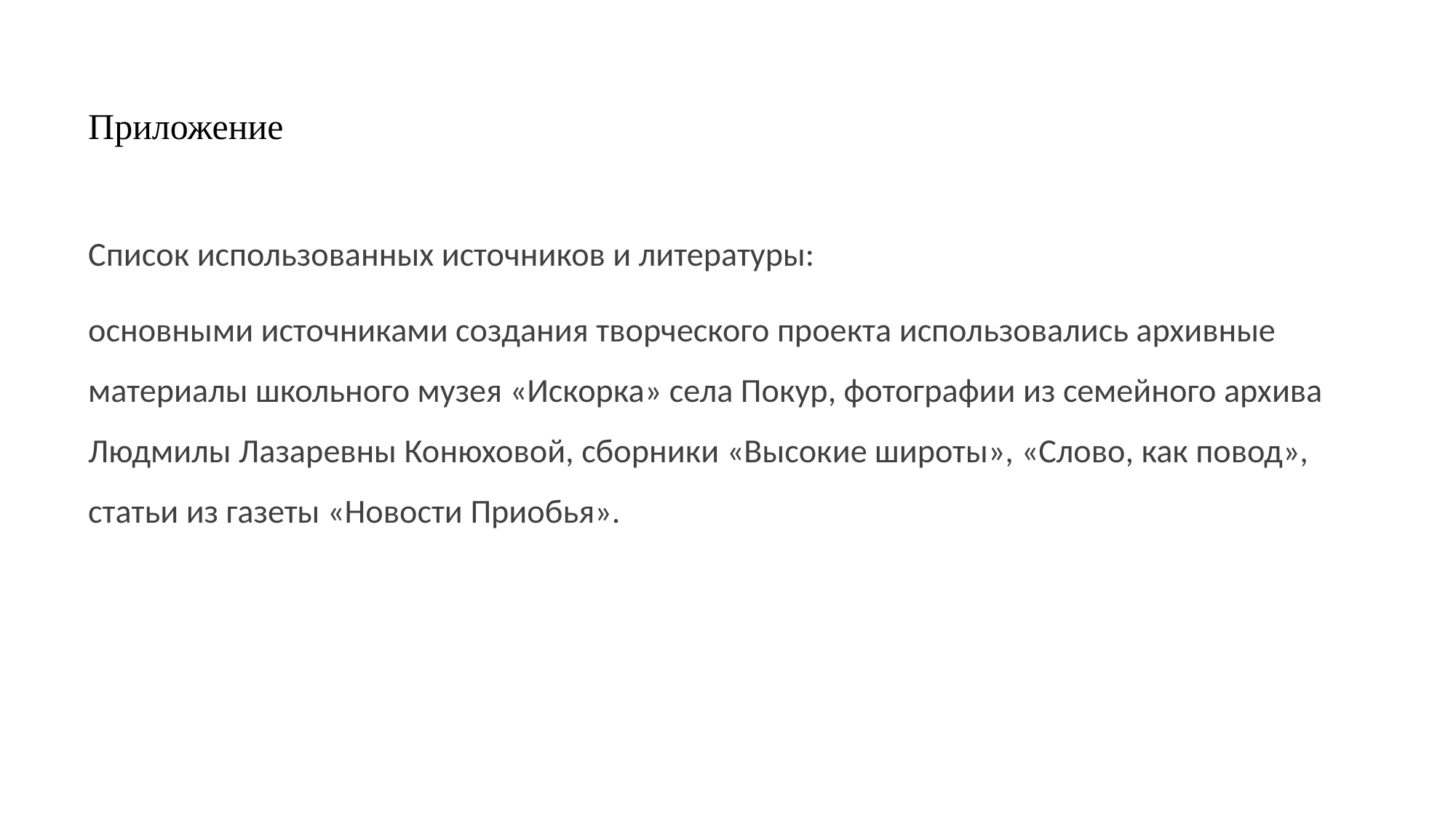

# Приложение
Список использованных источников и литературы:
основными источниками создания творческого проекта использовались архивные материалы школьного музея «Искорка» села Покур, фотографии из семейного архива Людмилы Лазаревны Конюховой, сборники «Высокие широты», «Слово, как повод», статьи из газеты «Новости Приобья».